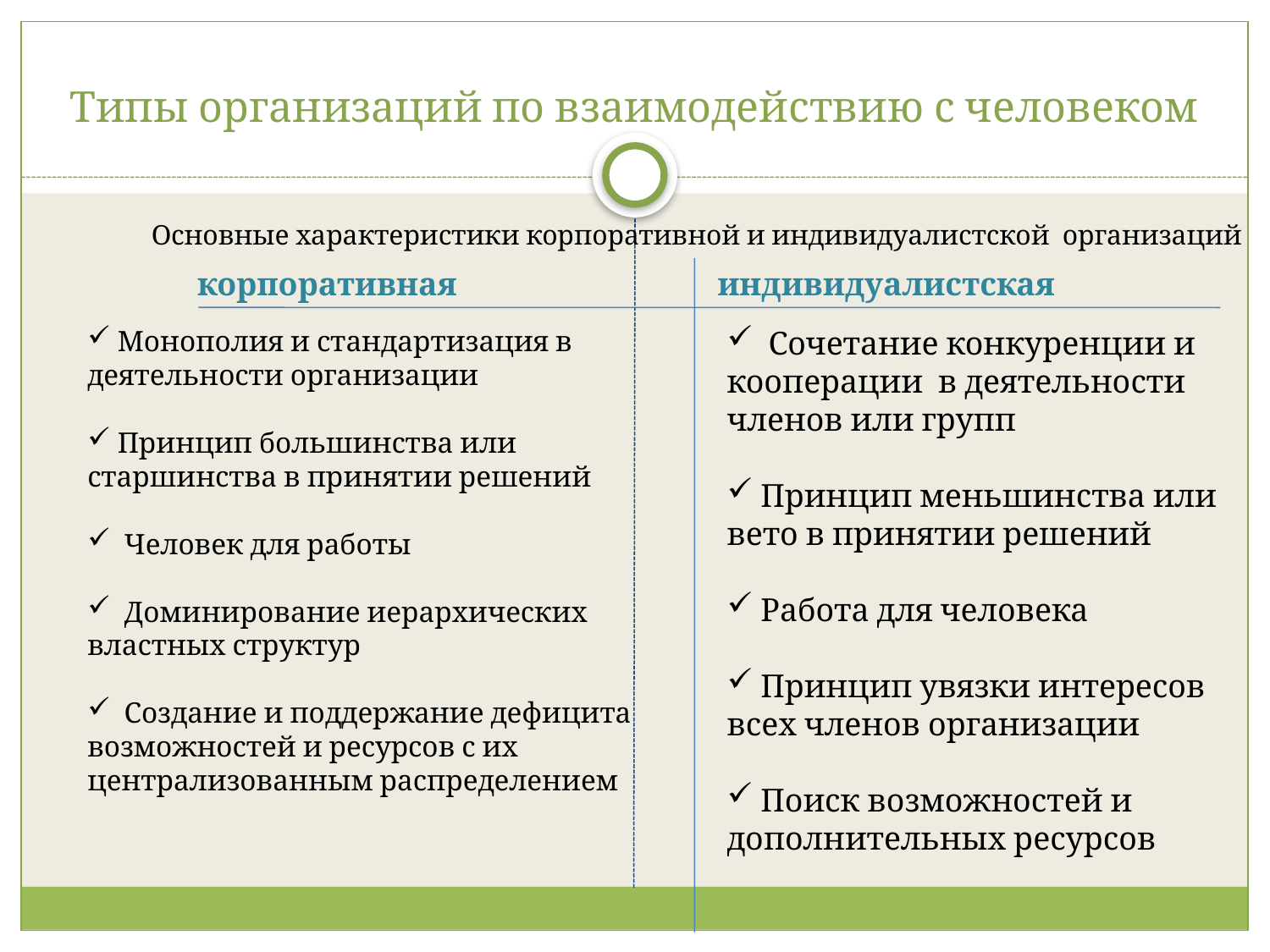

# Типы организаций по взаимодействию с человеком
Основные характеристики корпоративной и индивидуалистской  организаций

корпоративная
индивидуалистская
 Монополия и стандартизация в деятельности организации

 Принцип большинства или старшинства в принятии решений

  Человек для работы

  Доминирование иерархических властных структур

  Создание и поддержание дефицита возможностей и ресурсов с их централизованным распределением

  Сочетание конкуренции и кооперации  в деятельности членов или групп

 Принцип меньшинства или вето в принятии решений

 Работа для человека

 Принцип увязки интересов всех членов организации

 Поиск возможностей и дополнительных ресурсов